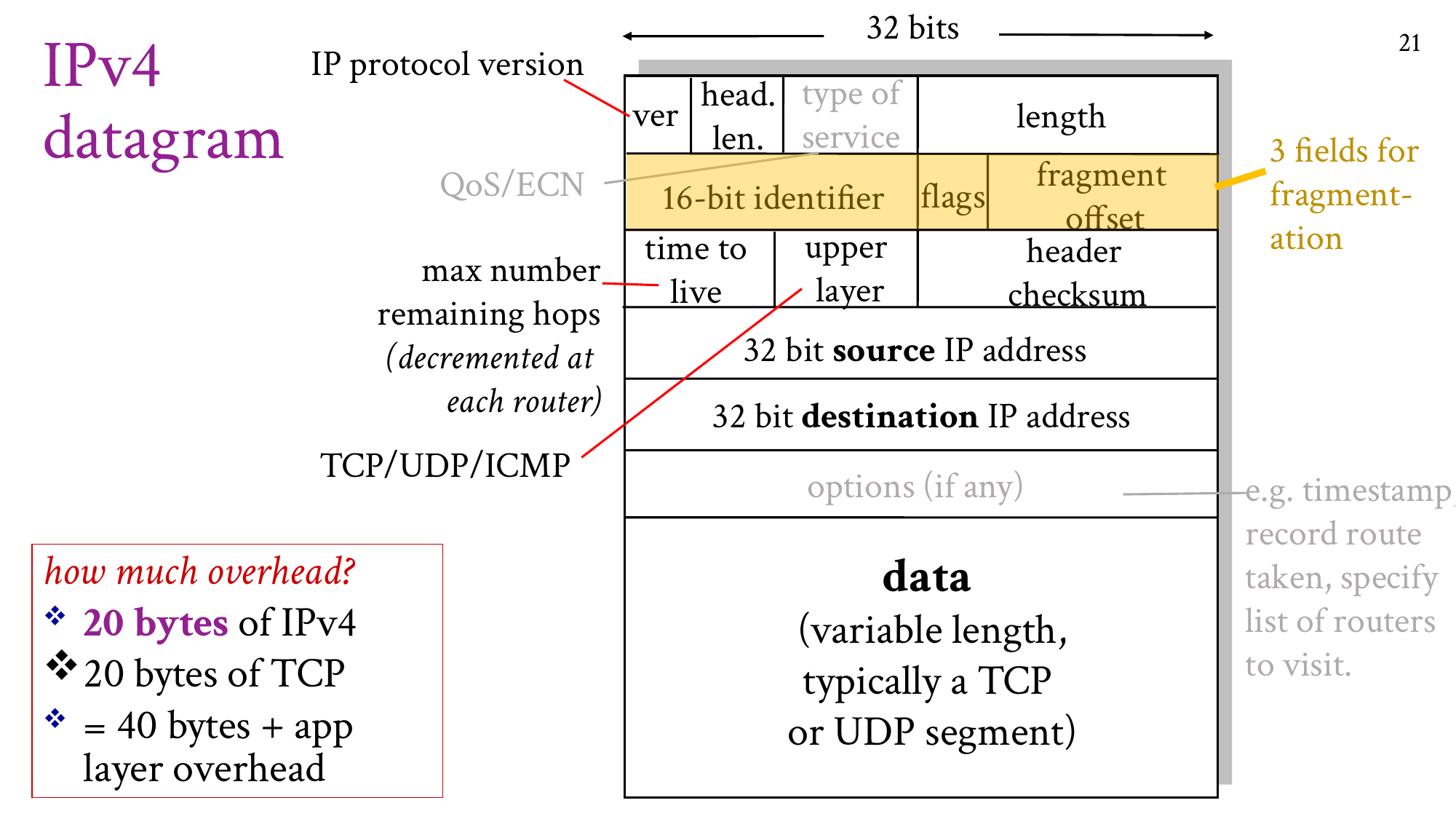

32 bits

type of
service
head.
len.

ver
length
fragment
 offset

flags
16-bit identifier
upper
 layer
time to
live
header
 checksum

32 bit source IP address

32 bit destination IP address

options (if any)

data
(variable length,
typically a TCP
or UDP segment)
# IPv4 datagram
IP protocol version

3 fields for fragment-ation

QoS/ECN

max number
remaining hops
(decremented at
each router)

TCP/UDP/ICMP
e.g. timestamp,
record route
taken, specify
list of routers
to visit.

how much overhead?
20 bytes of IPv4
20 bytes of TCP
= 40 bytes + app layer overhead